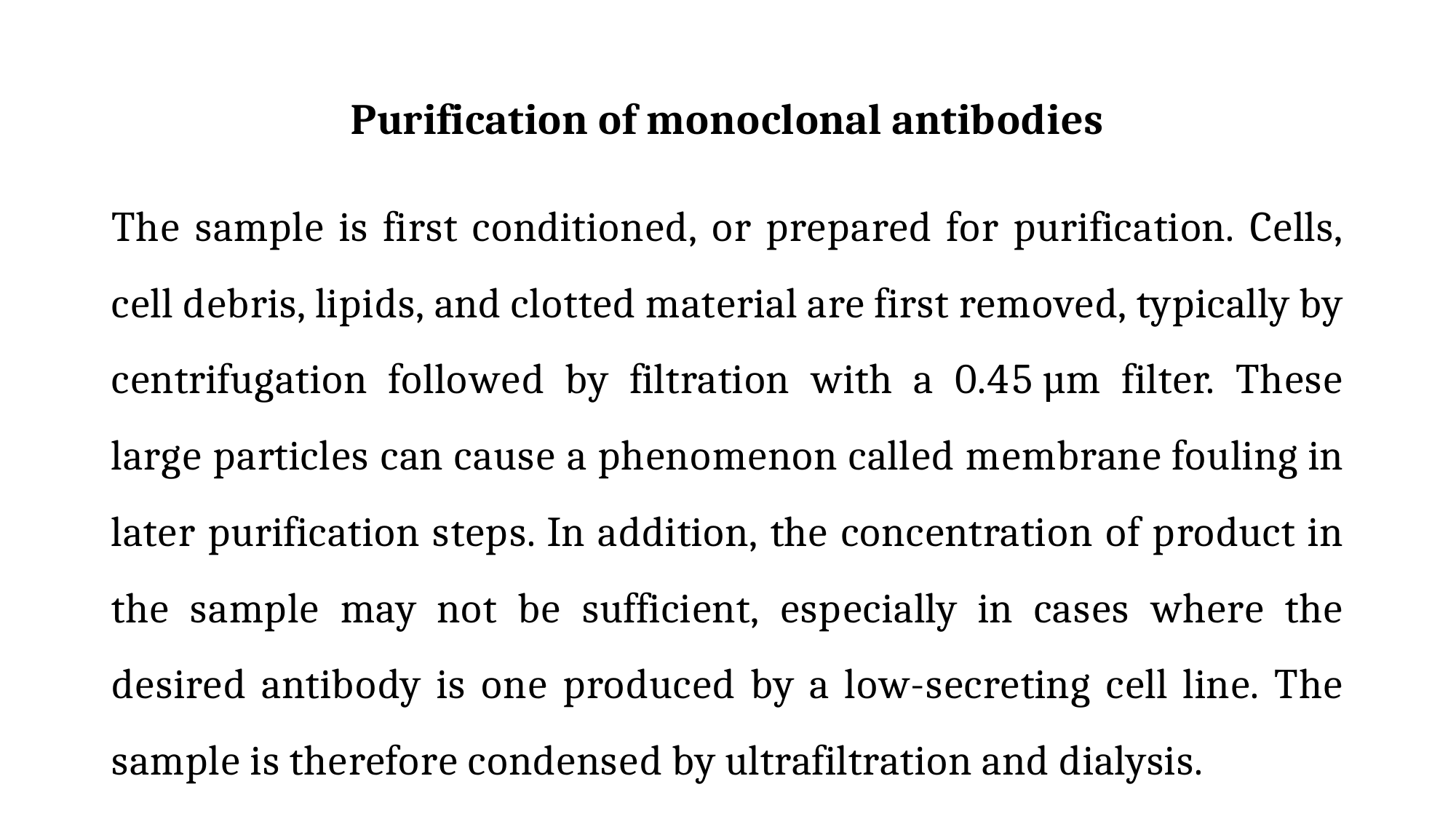

# Purification of monoclonal antibodies
The sample is first conditioned, or prepared for purification. Cells, cell debris, lipids, and clotted material are first removed, typically by centrifugation followed by filtration with a 0.45 µm filter. These large particles can cause a phenomenon called membrane fouling in later purification steps. In addition, the concentration of product in the sample may not be sufficient, especially in cases where the desired antibody is one produced by a low-secreting cell line. The sample is therefore condensed by ultrafiltration and dialysis.